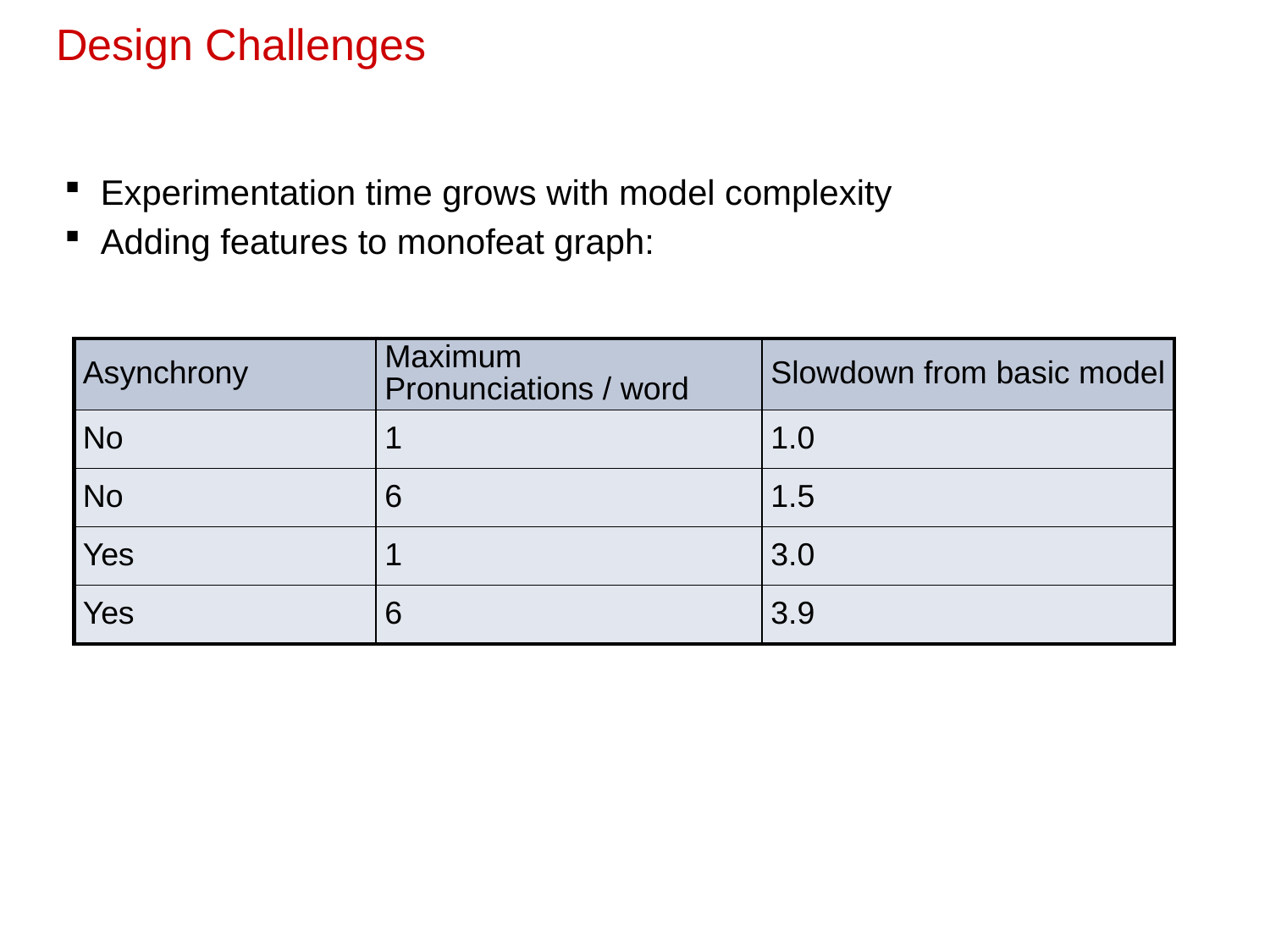

# Design Challenges
Experimentation time grows with model complexity
Adding features to monofeat graph:
| Asynchrony | Maximum Pronunciations / word | Slowdown from basic model |
| --- | --- | --- |
| No | 1 | 1.0 |
| No | 6 | 1.5 |
| Yes | 1 | 3.0 |
| Yes | 6 | 3.9 |